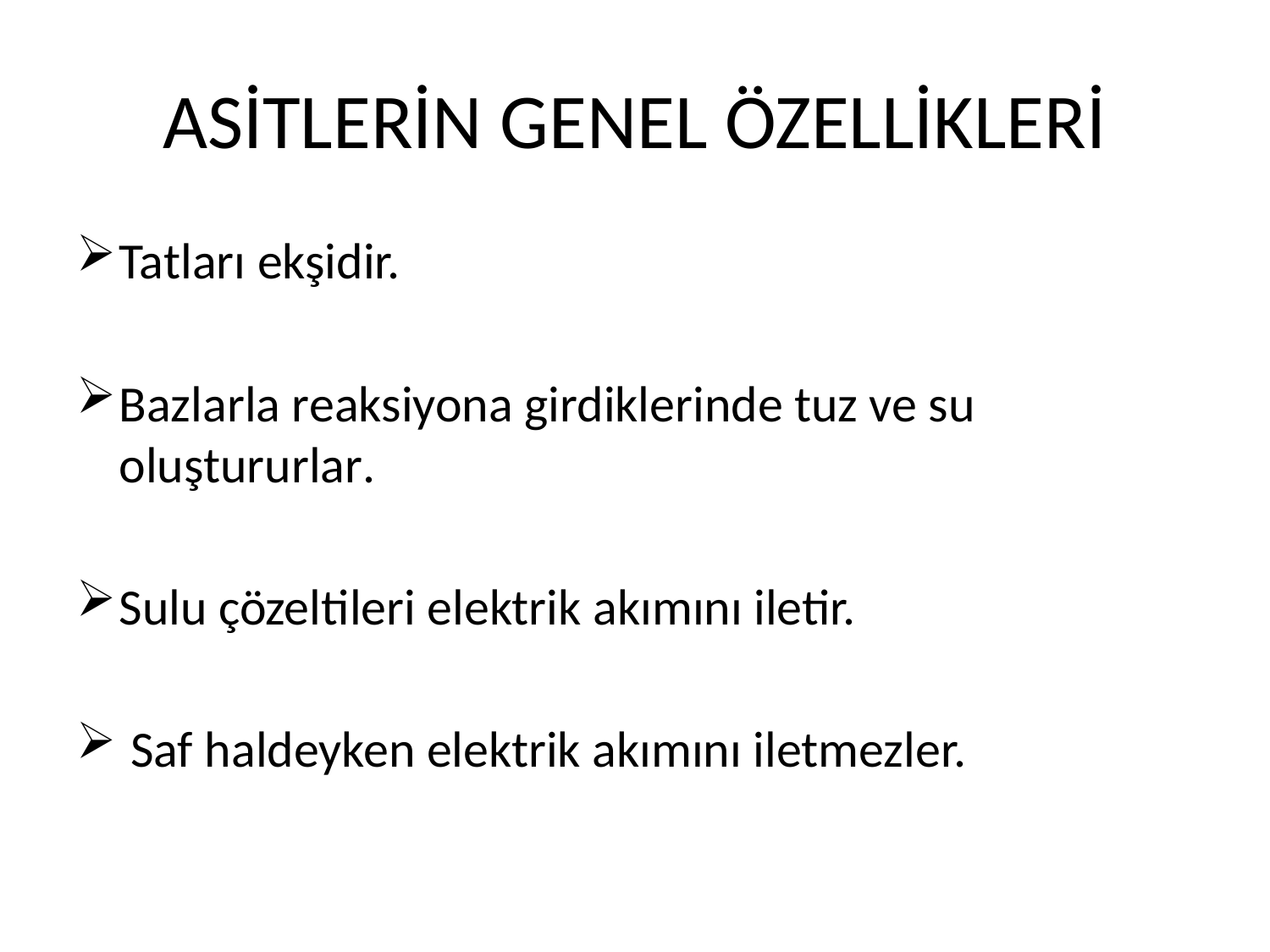

# ASİTLERİN GENEL ÖZELLİKLERİ
Tatları ekşidir.

Bazlarla reaksiyona girdiklerinde tuz ve su oluştururlar.

Sulu çözeltileri elektrik akımını iletir.

 Saf haldeyken elektrik akımını iletmezler.